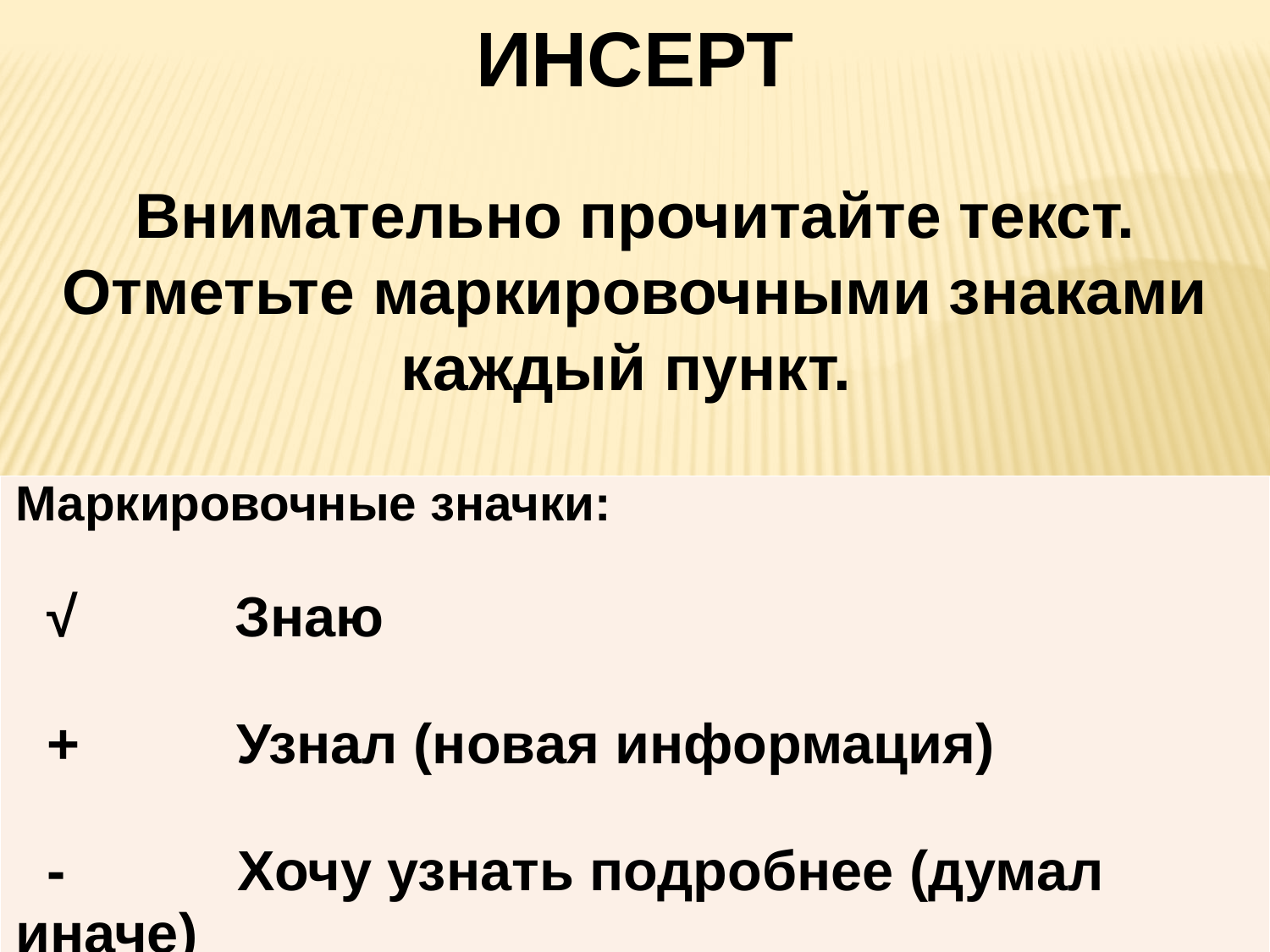

ИНСЕРТ

Внимательно прочитайте текст. Отметьте маркировочными знаками каждый пункт.
| Маркировочные значки: √ Знаю + Узнал (новая информация) - Хочу узнать подробнее (думал иначе) |
| --- |